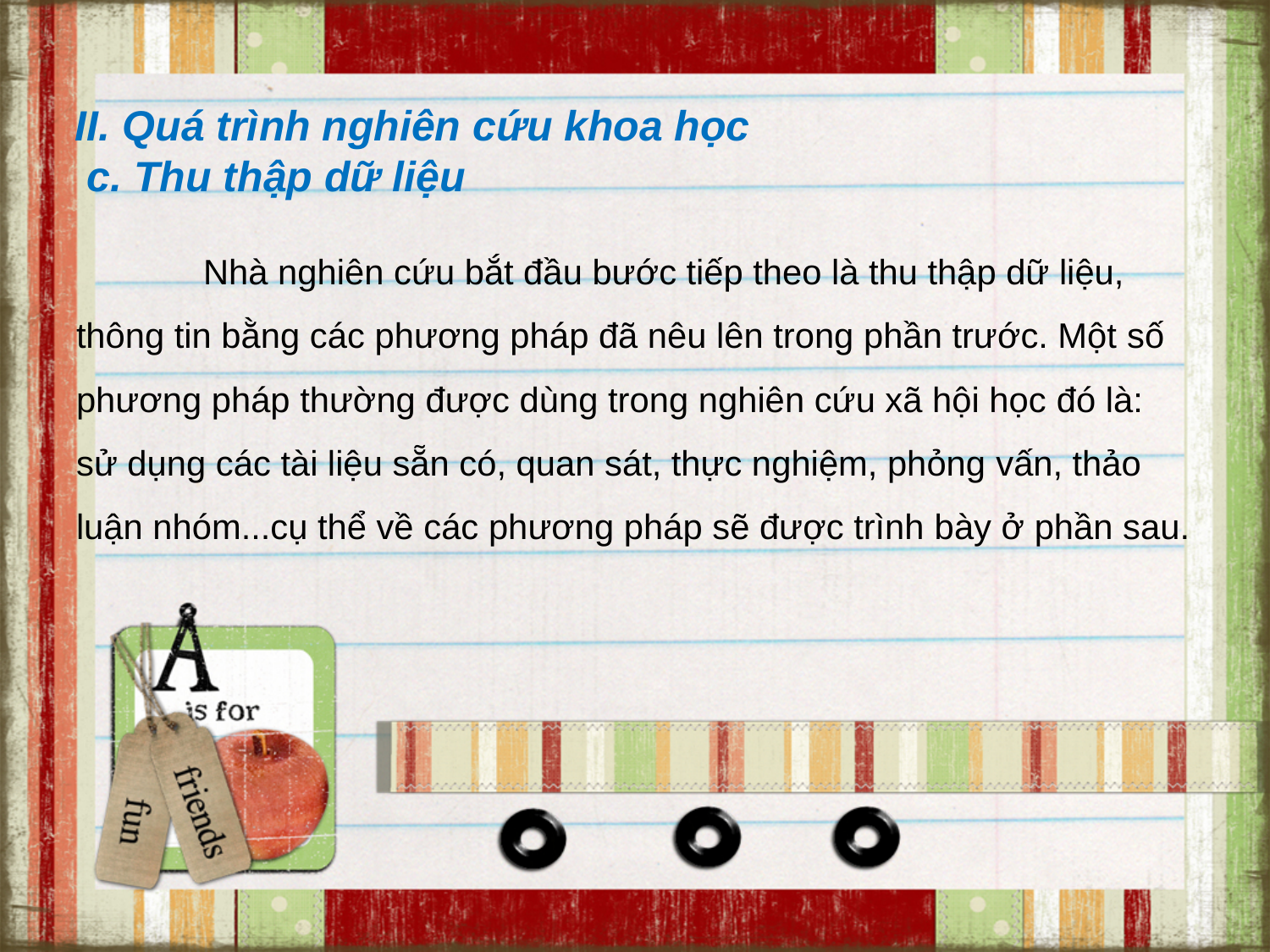

# II. Quá trình nghiên cứu khoa học c. Thu thập dữ liệu
 	Nhà nghiên cứu bắt đầu bước tiếp theo là thu thập dữ liệu, thông tin bằng các phương pháp đã nêu lên trong phần trước. Một số phương pháp thường được dùng trong nghiên cứu xã hội học đó là: sử dụng các tài liệu sẵn có, quan sát, thực nghiệm, phỏng vấn, thảo luận nhóm...cụ thể về các phương pháp sẽ được trình bày ở phần sau.